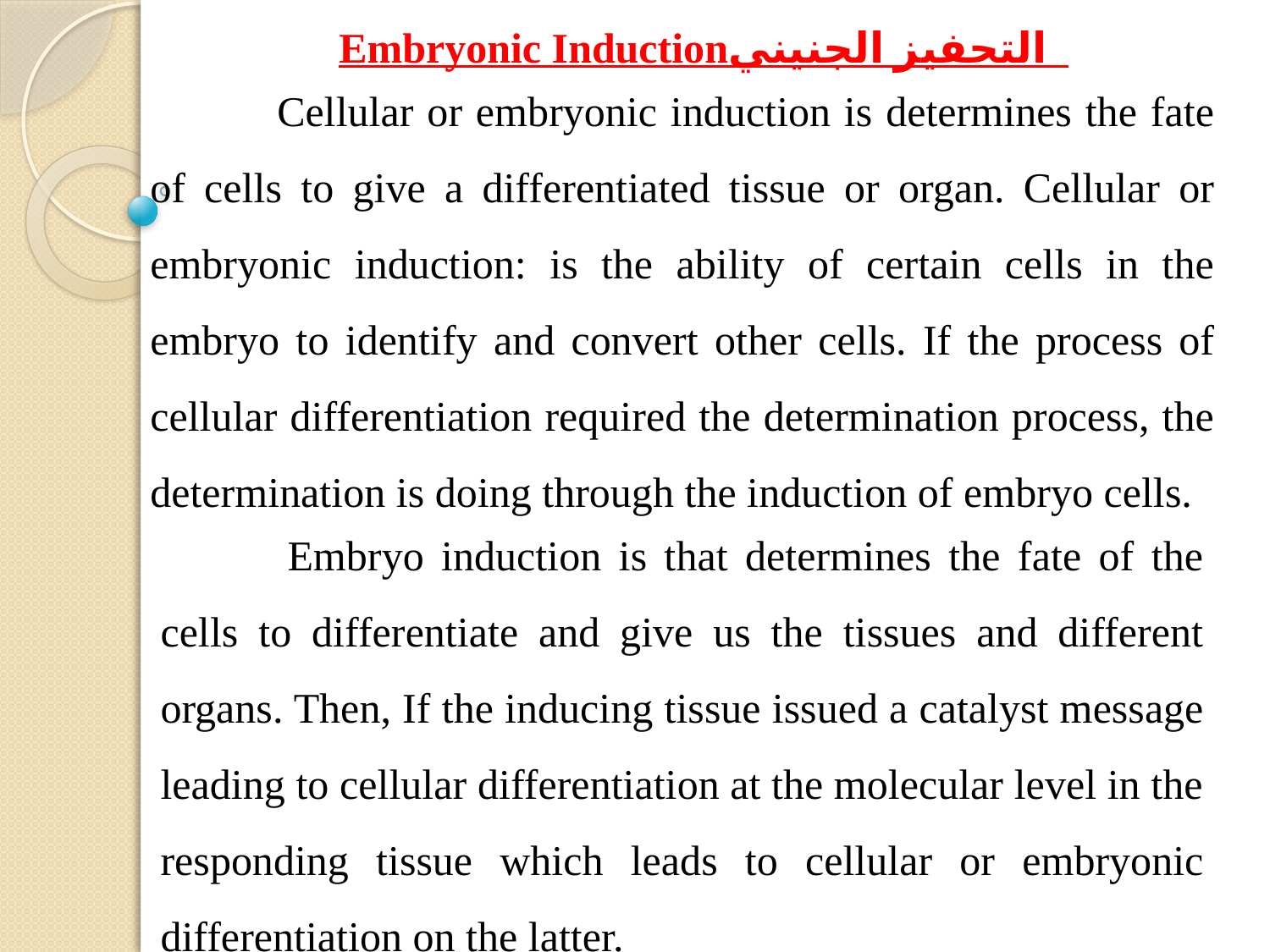

Embryonic Inductionالتحفيز الجنيني
	Cellular or embryonic induction is determines the fate of cells to give a differentiated tissue or organ. Cellular or embryonic induction: is the ability of certain cells in the embryo to identify and convert other cells. If the process of cellular differentiation required the determination process, the determination is doing through the induction of embryo cells.

	Embryo induction is that determines the fate of the cells to differentiate and give us the tissues and different organs. Then, If the inducing tissue issued a catalyst message leading to cellular differentiation at the molecular level in the responding tissue which leads to cellular or embryonic differentiation on the latter.